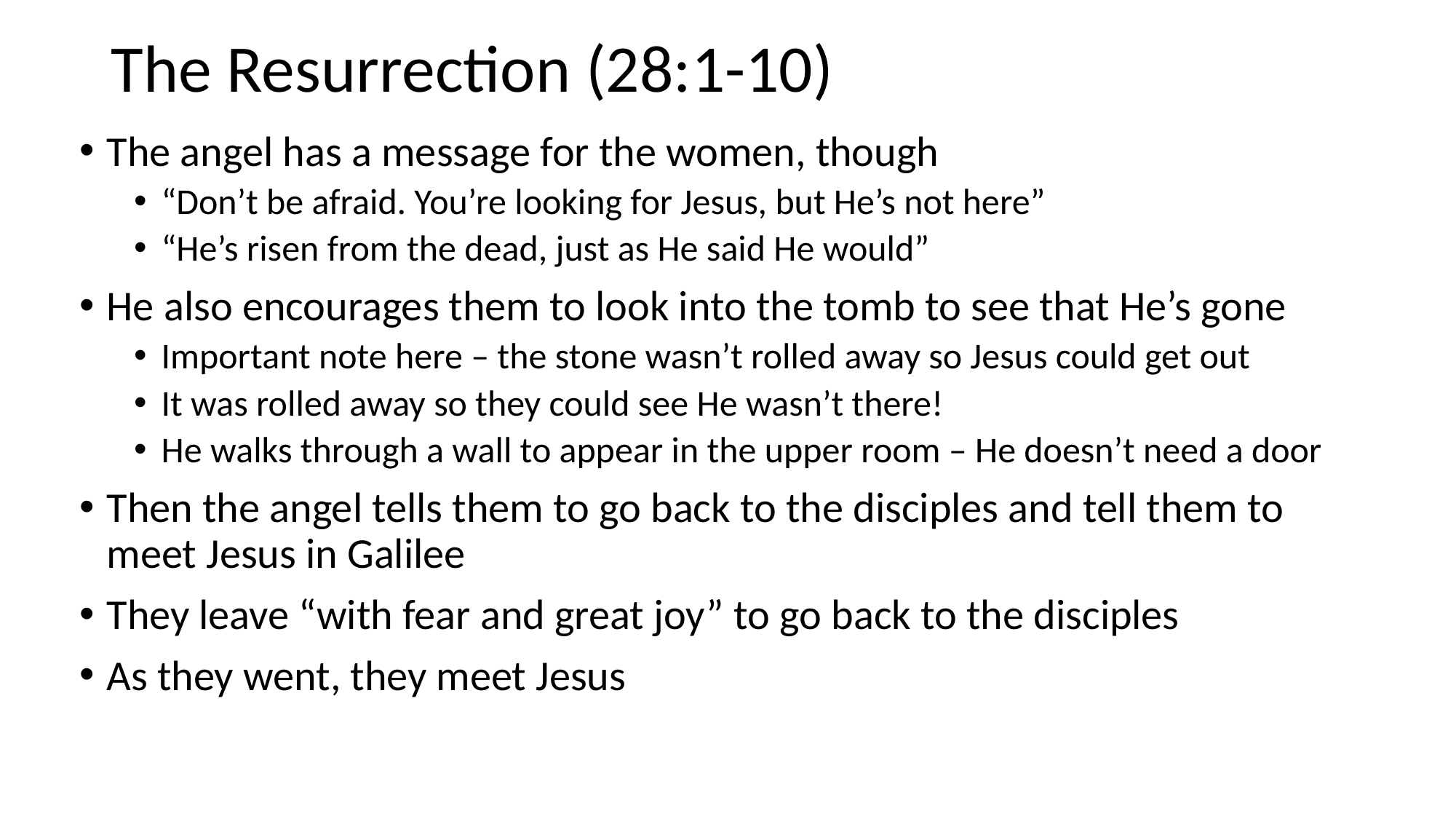

# The Resurrection (28:1-10)
The angel has a message for the women, though
“Don’t be afraid. You’re looking for Jesus, but He’s not here”
“He’s risen from the dead, just as He said He would”
He also encourages them to look into the tomb to see that He’s gone
Important note here – the stone wasn’t rolled away so Jesus could get out
It was rolled away so they could see He wasn’t there!
He walks through a wall to appear in the upper room – He doesn’t need a door
Then the angel tells them to go back to the disciples and tell them to meet Jesus in Galilee
They leave “with fear and great joy” to go back to the disciples
As they went, they meet Jesus